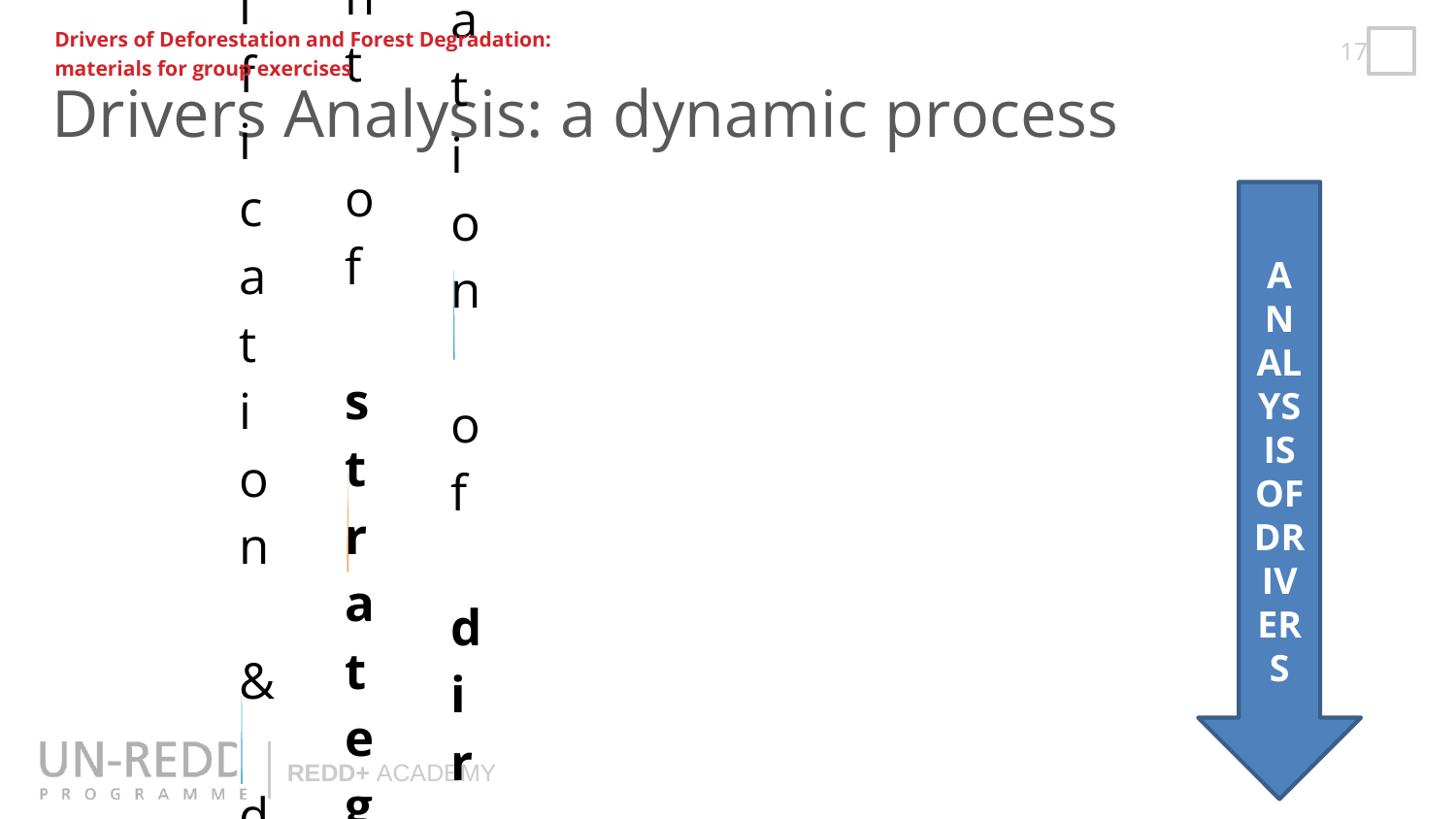

Drivers of Deforestation and Forest Degradation:
materials for group exercises

Drivers Analysis: a dynamic process

ANALYSIS OF DRIVERS